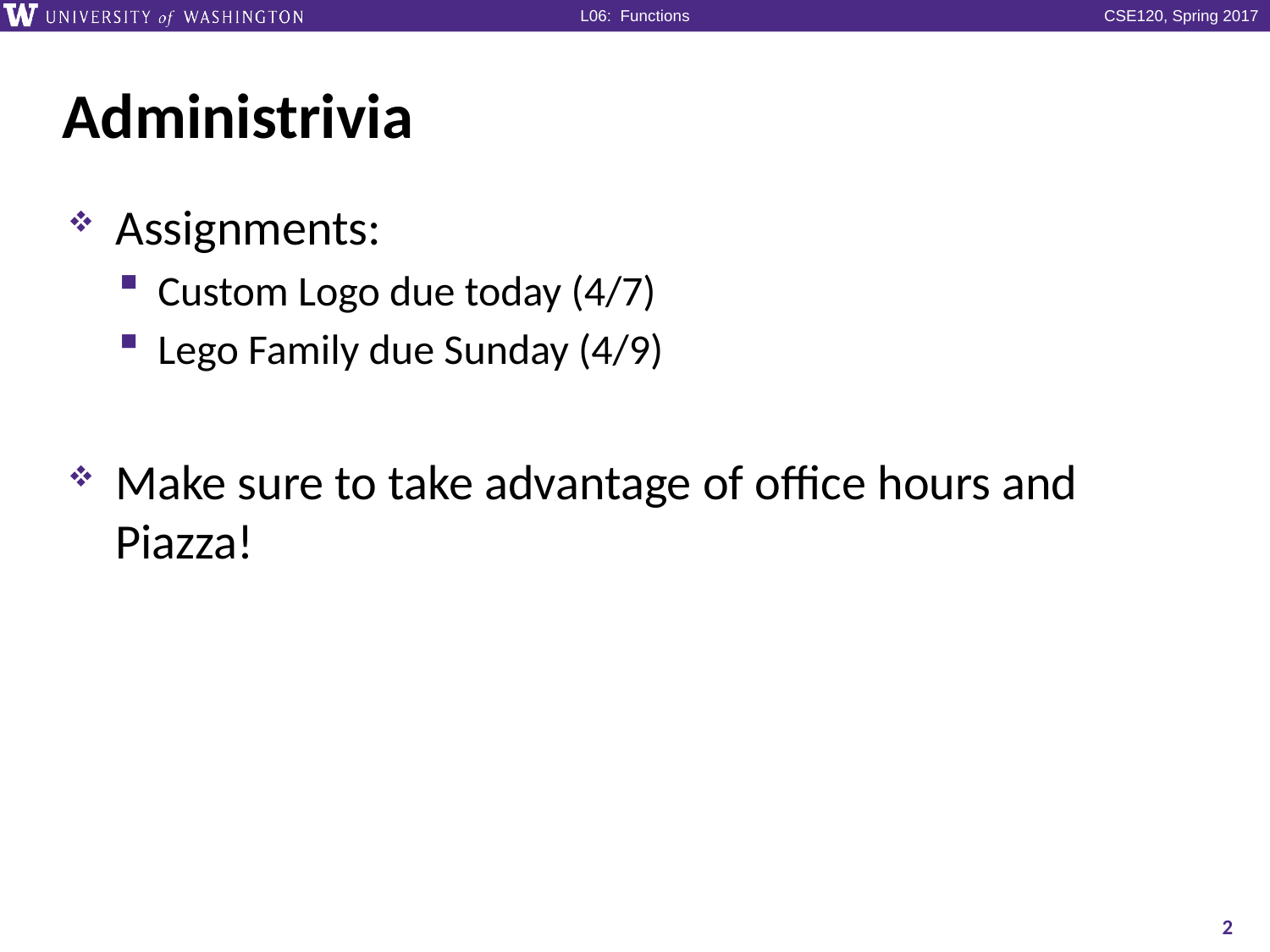

# Administrivia
Assignments:
Custom Logo due today (4/7)
Lego Family due Sunday (4/9)

Make sure to take advantage of office hours and Piazza!

2